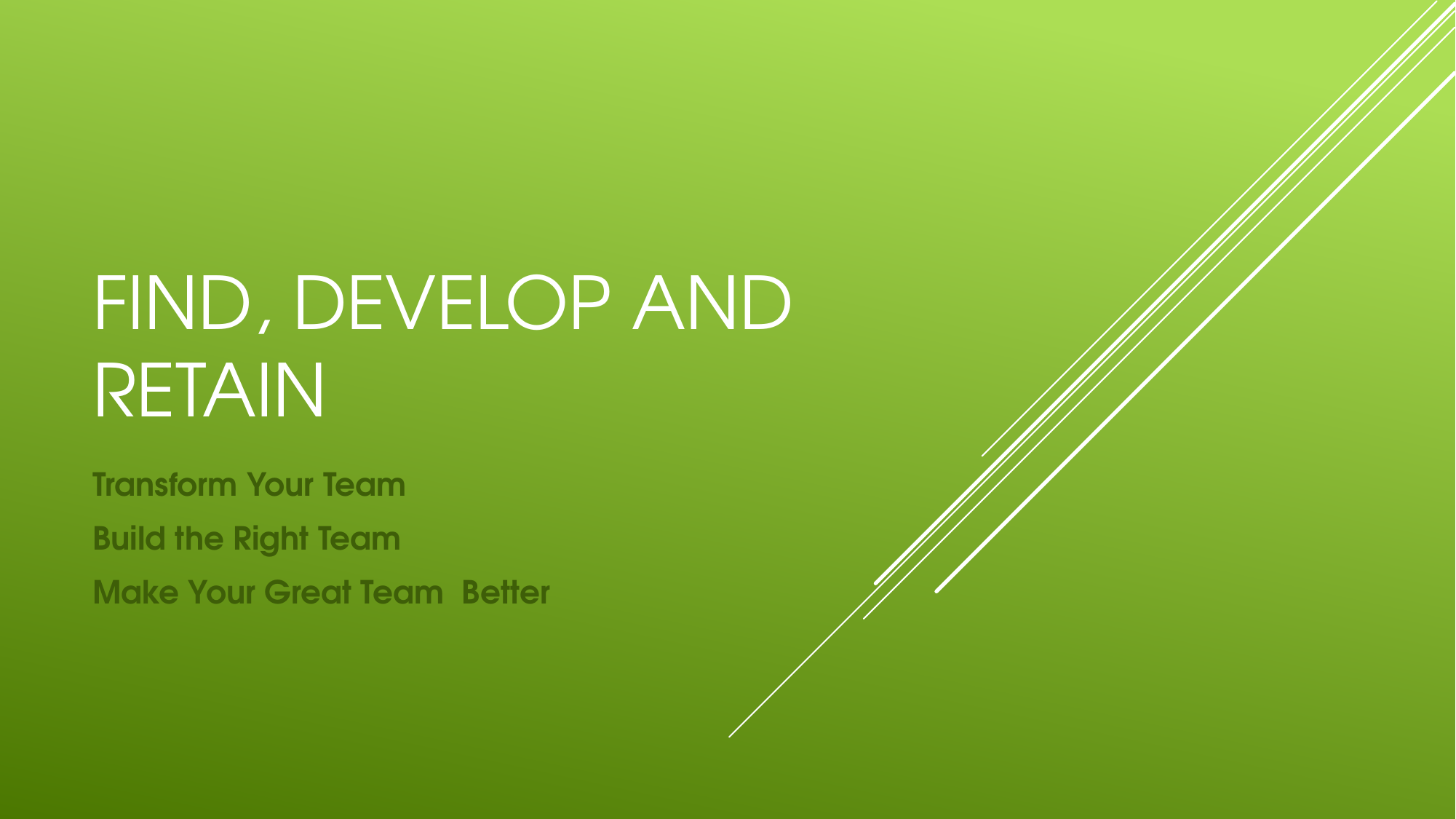

# Find, Develop and retain
Transform Your Team
Build the Right Team
Make Your Great Team  Better